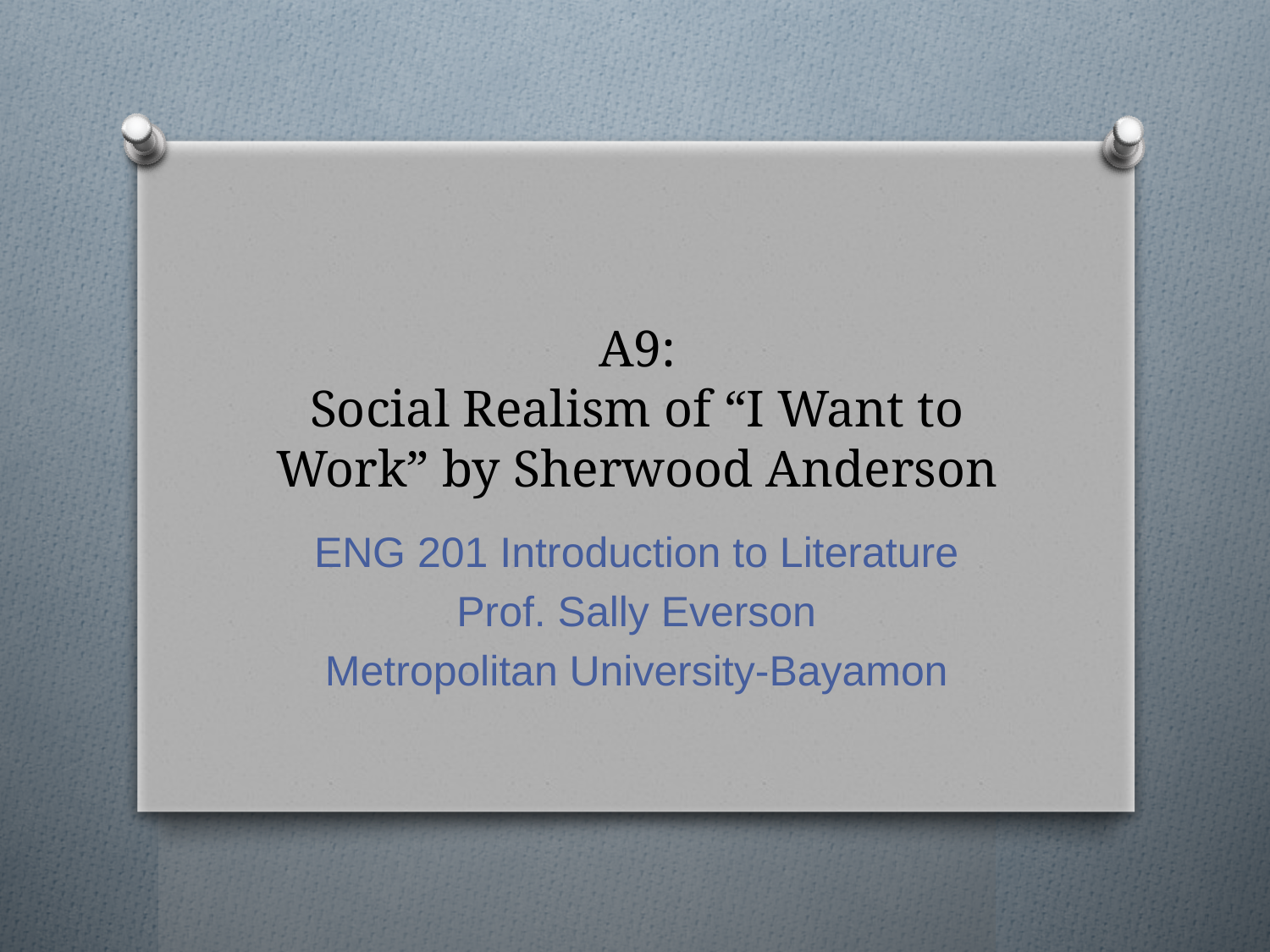

# A9: Social Realism of “I Want to Work” by Sherwood Anderson
ENG 201 Introduction to Literature
Prof. Sally Everson
Metropolitan University-Bayamon